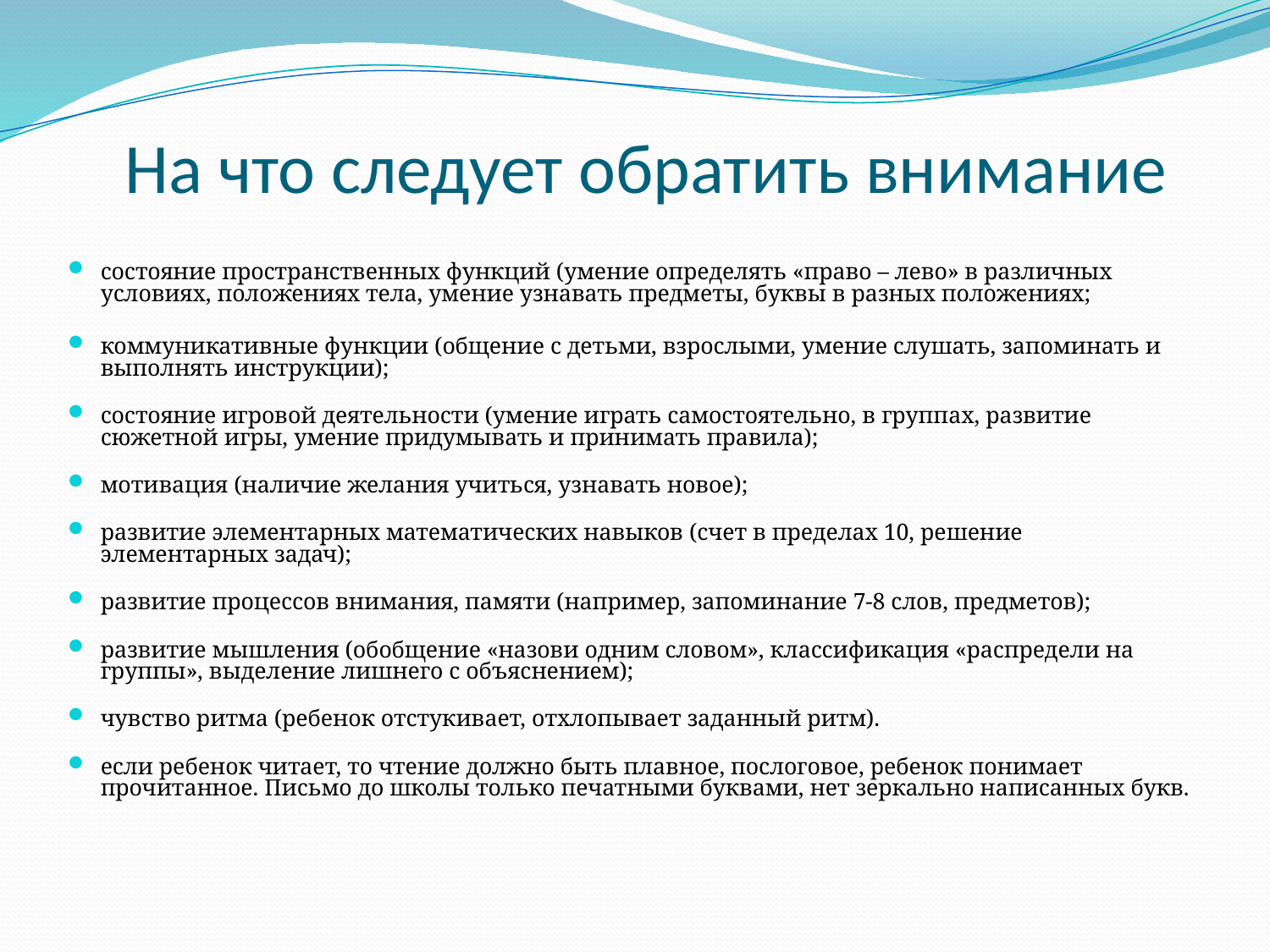

# На что следует обратить внимание
состояние пространственных функций (умение определять «право – лево» в различных условиях, положениях тела, умение узнавать предметы, буквы в разных положениях;
коммуникативные функции (общение с детьми, взрослыми, умение слушать, запоминать и выполнять инструкции);
состояние игровой деятельности (умение играть самостоятельно, в группах, развитие сюжетной игры, умение придумывать и принимать правила);
мотивация (наличие желания учиться, узнавать новое);
развитие элементарных математических навыков (счет в пределах 10, решение элементарных задач);
развитие процессов внимания, памяти (например, запоминание 7-8 слов, предметов);
развитие мышления (обобщение «назови одним словом», классификация «распредели на группы», выделение лишнего с объяснением);
чувство ритма (ребенок отстукивает, отхлопывает заданный ритм).
если ребенок читает, то чтение должно быть плавное, послоговое, ребенок понимает прочитанное. Письмо до школы только печатными буквами, нет зеркально написанных букв.